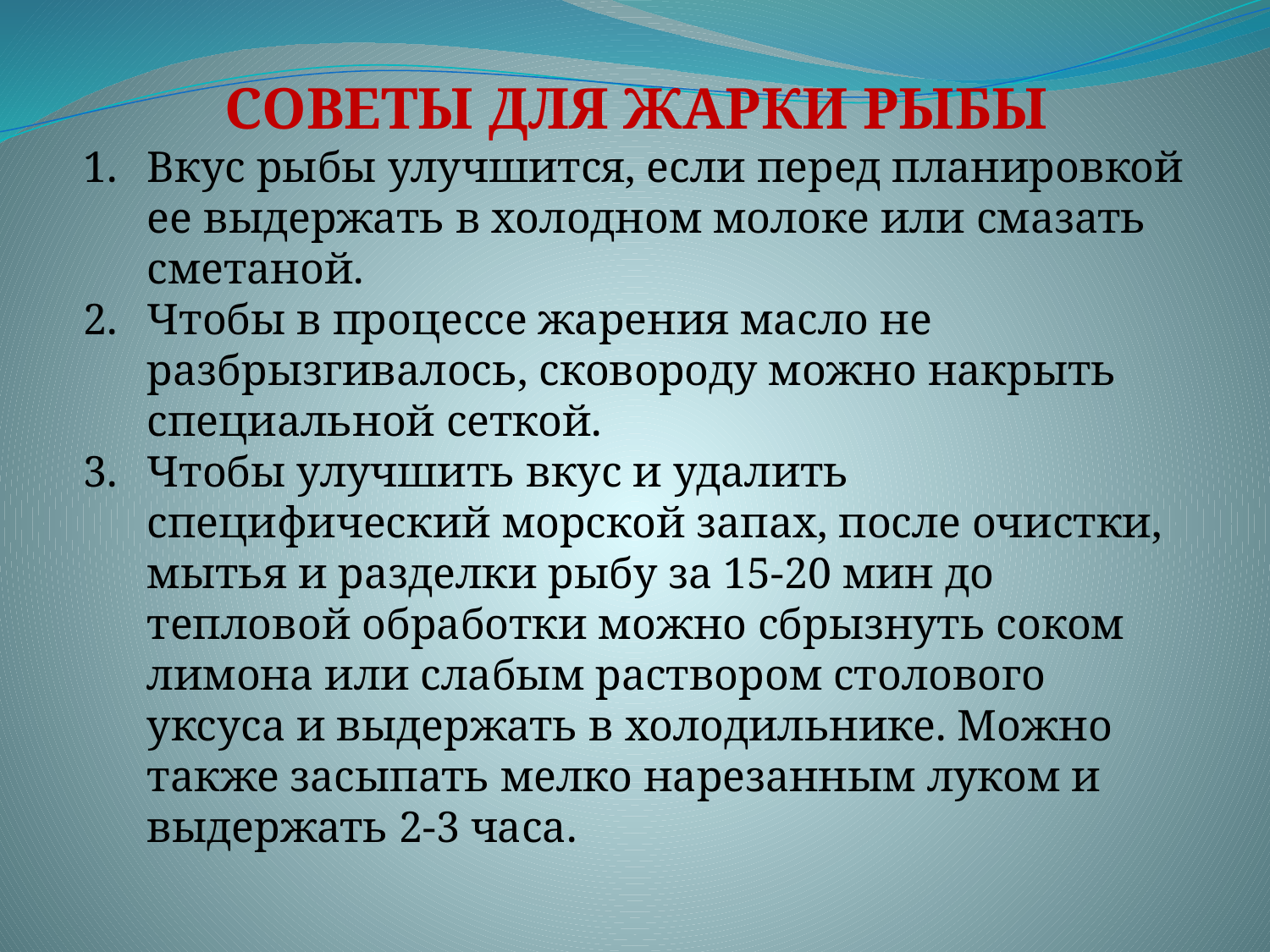

СОВЕТЫ ДЛЯ ЖАРКИ РЫБЫ
Вкус рыбы улучшится, если перед планировкой ее выдержать в холодном молоке или смазать сметаной.
Чтобы в процессе жарения масло не разбрызгивалось, сковороду можно накрыть специальной сеткой.
Чтобы улучшить вкус и удалить специфический морской запах, после очистки, мытья и разделки рыбу за 15-20 мин до тепловой обработки можно сбрызнуть соком лимона или слабым раствором столового уксуса и выдержать в холодильнике. Можно также засыпать мелко нарезанным луком и выдержать 2-3 часа.